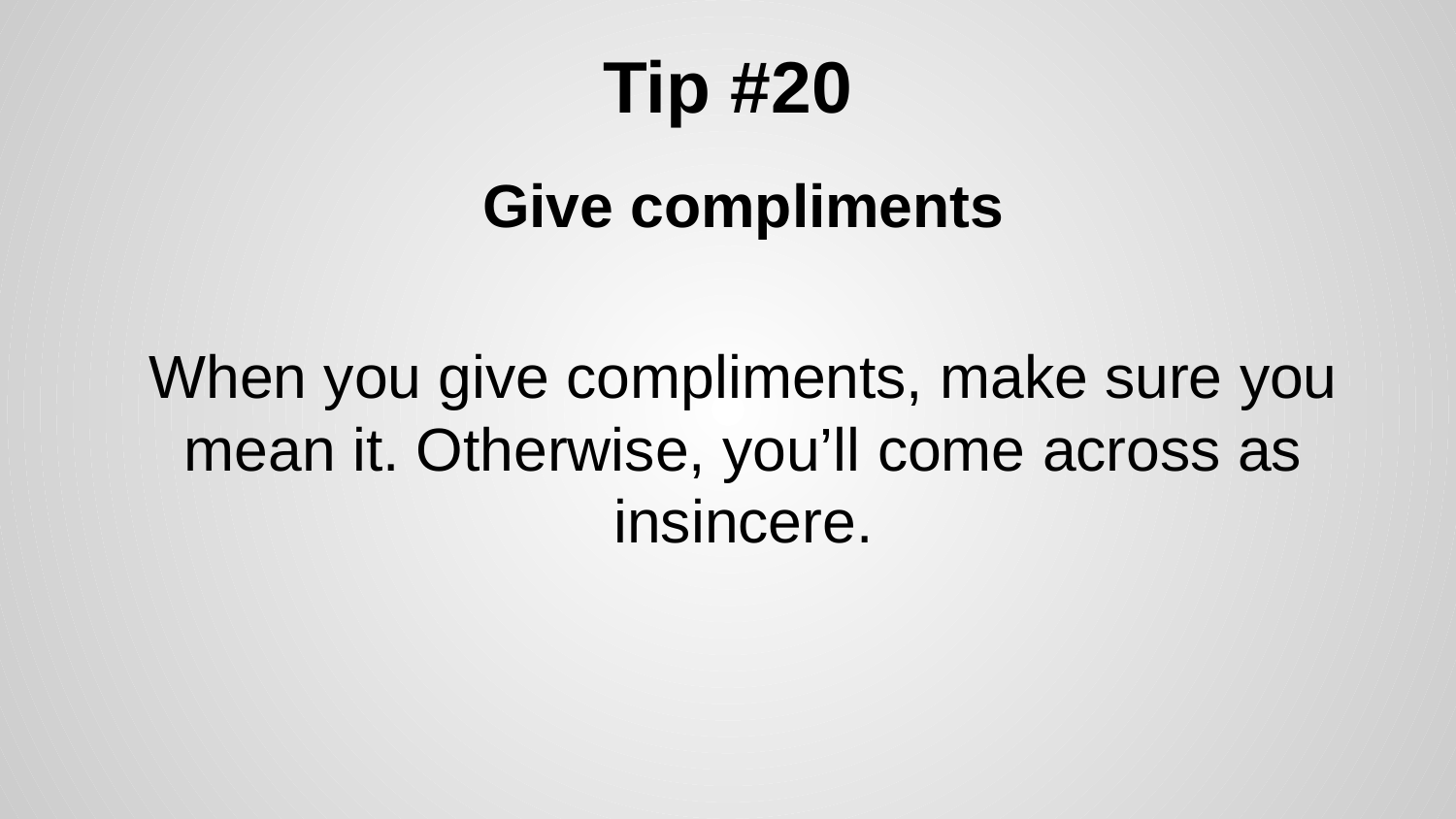

# Tip #20

Give compliments

When you give compliments, make sure you mean it. Otherwise, you’ll come across as insincere.